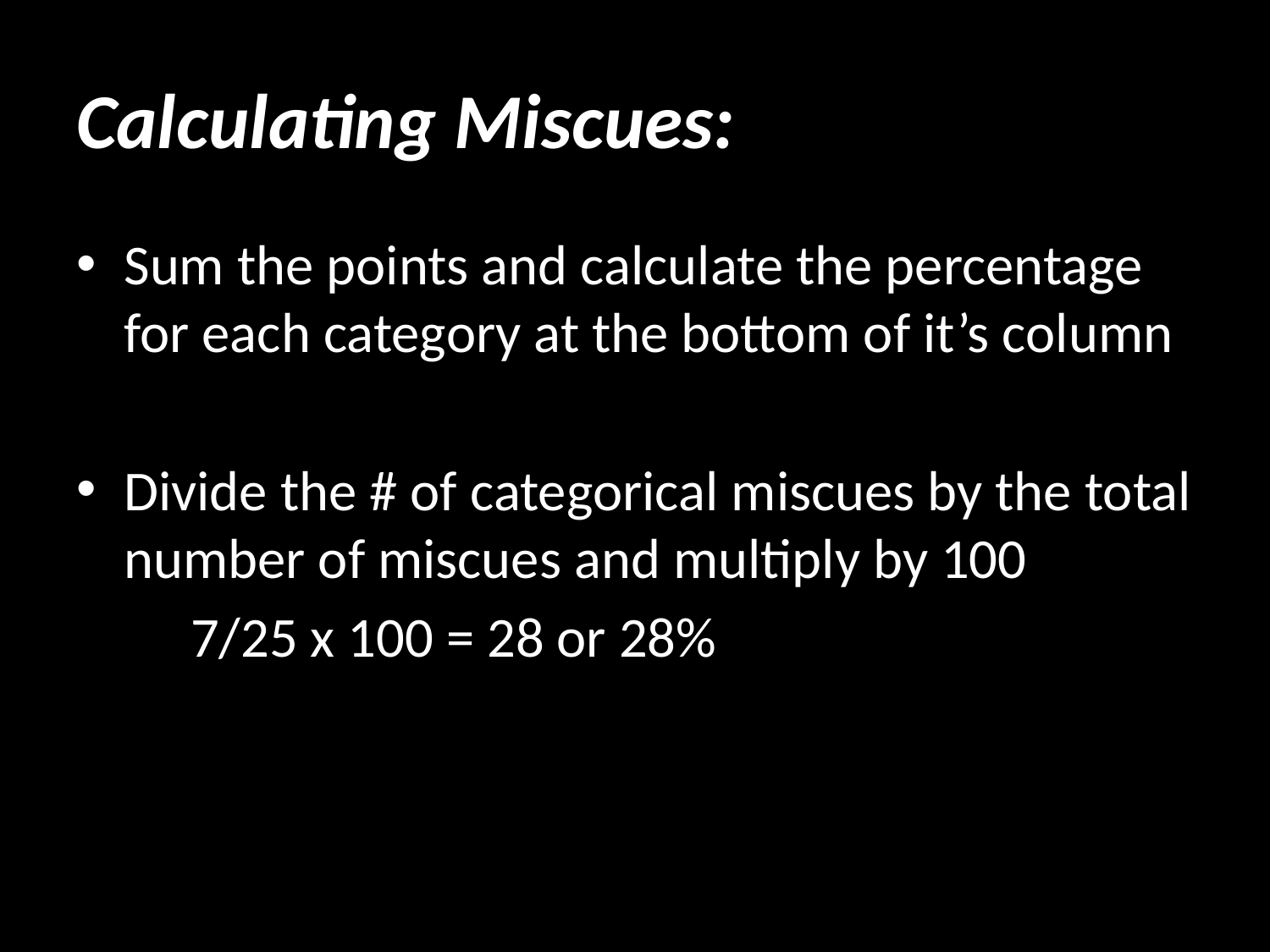

# Calculating Miscues:
Sum the points and calculate the percentage for each category at the bottom of it’s column

Divide the # of categorical miscues by the total number of miscues and multiply by 100
         7/25 x 100 = 28 or 28%